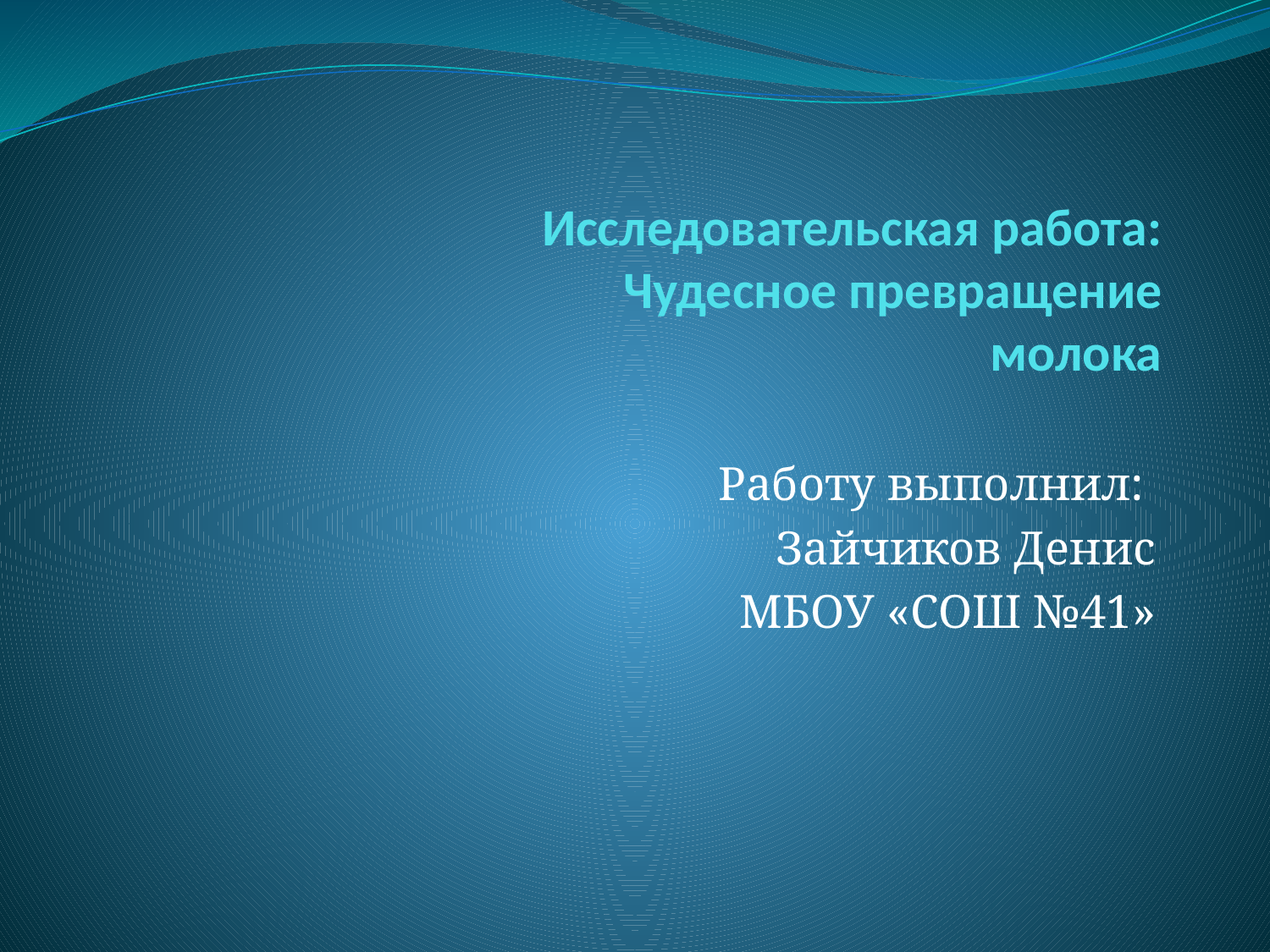

# Исследовательская работа: Чудесное превращение молока
Работу выполнил:
Зайчиков Денис
МБОУ «СОШ №41»